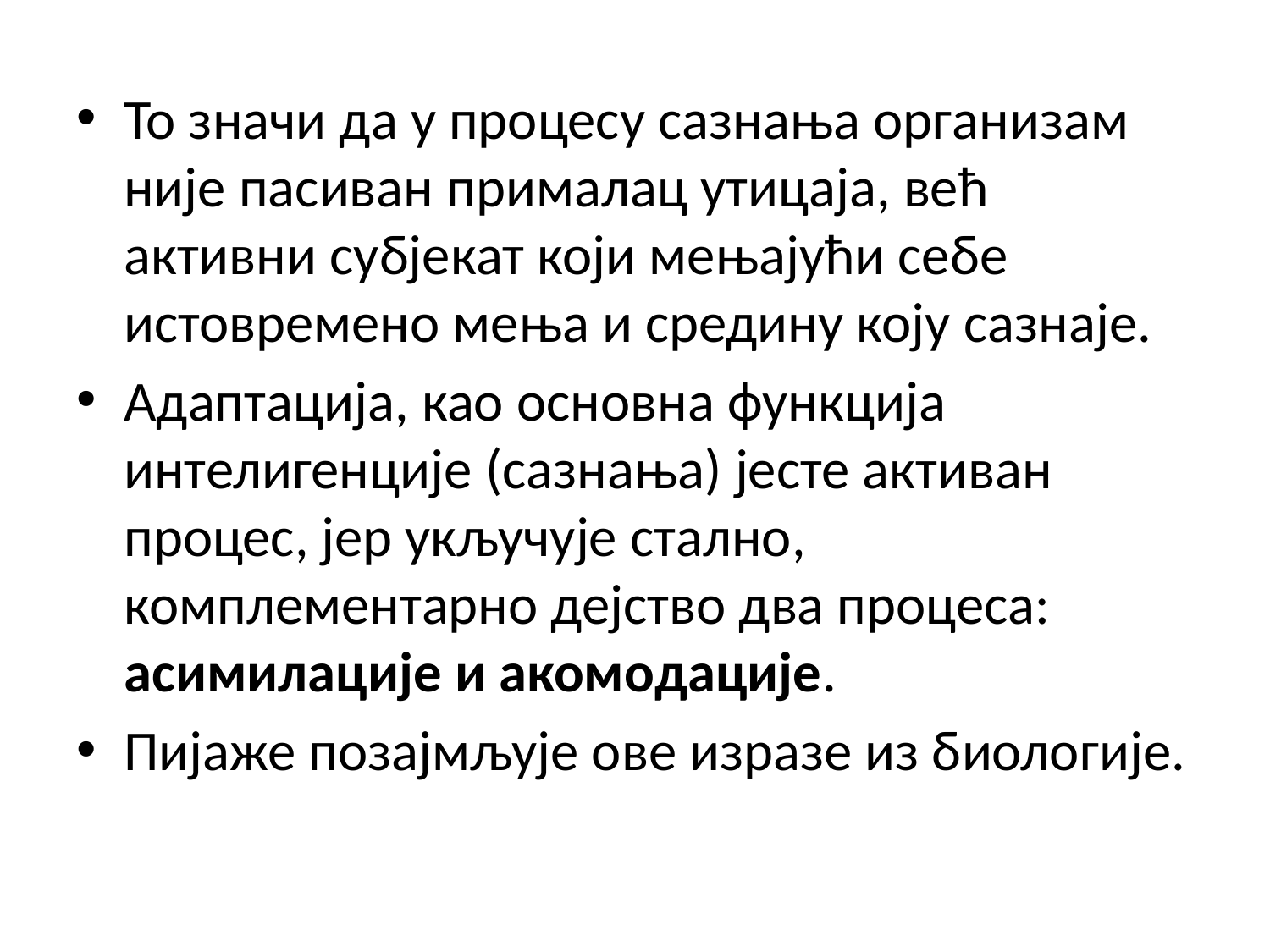

То значи да у процесу сазнања организам није пасиван прималац утицаја, већ активни субјекат који мењајући себе истовремено мења и средину коју сазнаје.
Адаптација, као основна функција интелигенције (сазнања) јесте активан процес, јер укључује стално, комплементарно дејство два процеса: асимилације и акомодације.
Пијаже позајмљује ове изразе из биологије.